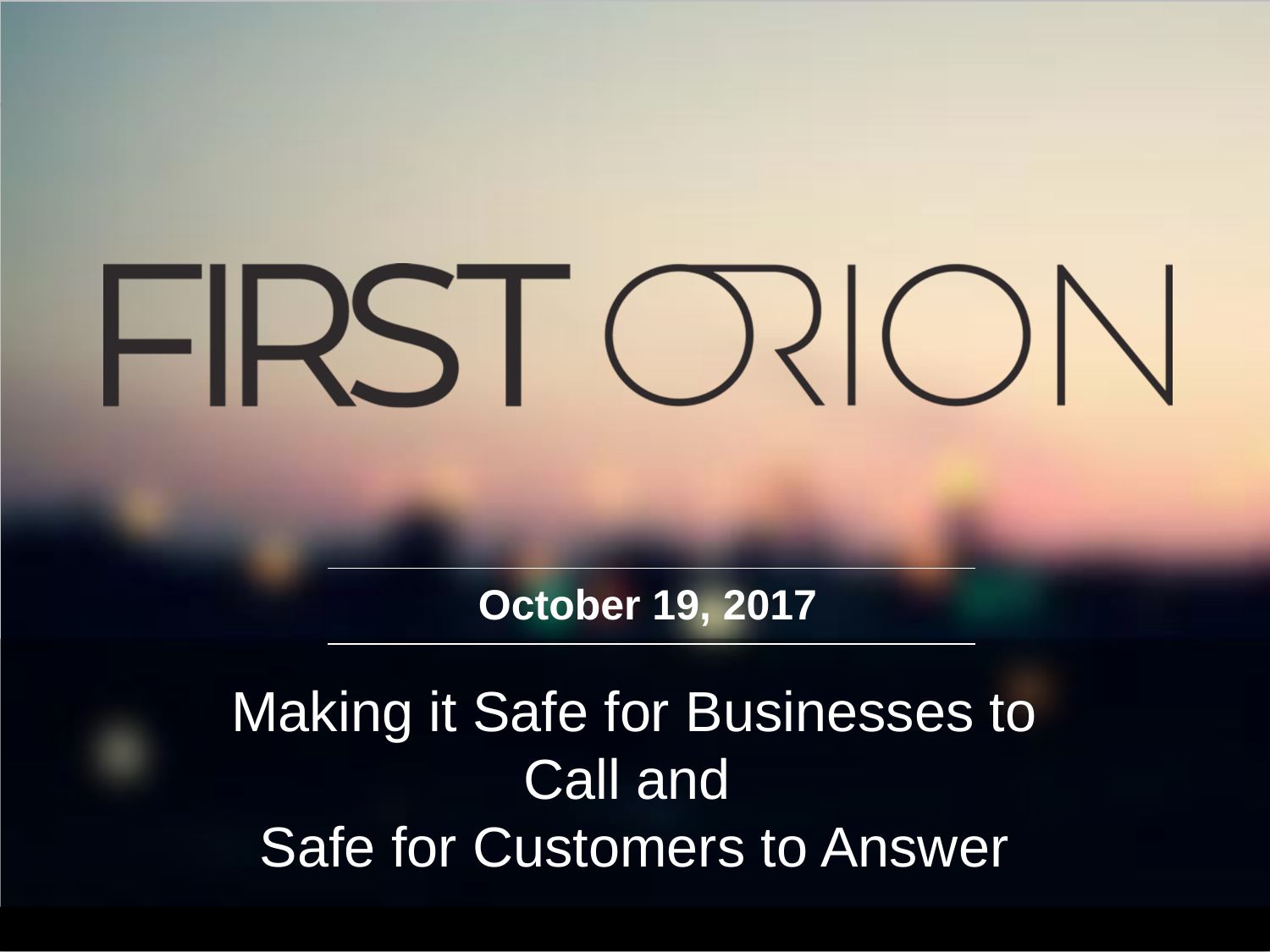

October 19, 2017
Making it Safe for Businesses to Call and
Safe for Customers to Answer
© First Orion 2017 | confidential